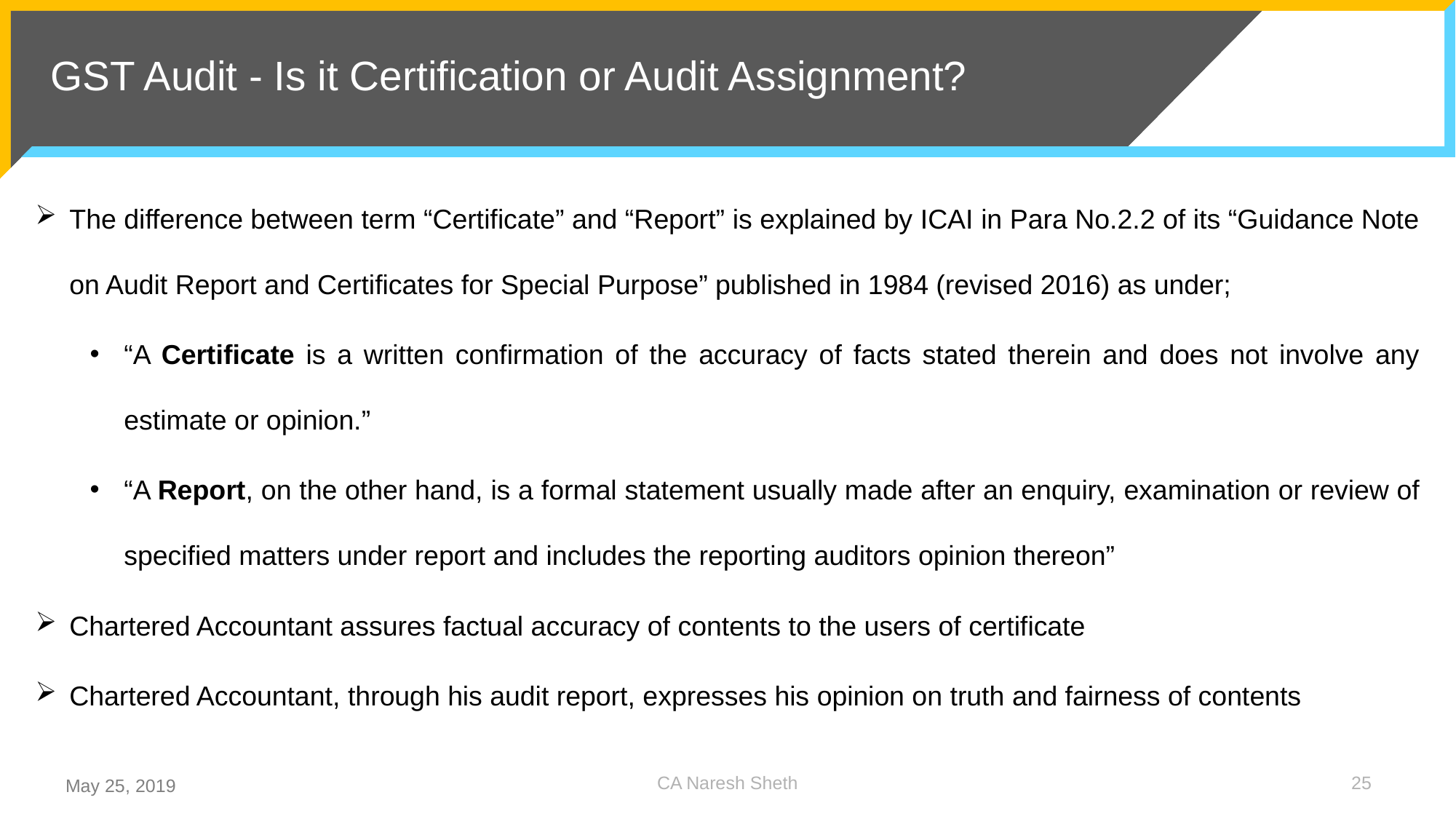

# GST Audit - Is it Certification or Audit Assignment?
The difference between term “Certificate” and “Report” is explained by ICAI in Para No.2.2 of its “Guidance Note on Audit Report and Certificates for Special Purpose” published in 1984 (revised 2016) as under;
“A Certificate is a written confirmation of the accuracy of facts stated therein and does not involve any estimate or opinion.”
“A Report, on the other hand, is a formal statement usually made after an enquiry, examination or review of specified matters under report and includes the reporting auditors opinion thereon”
Chartered Accountant assures factual accuracy of contents to the users of certificate
Chartered Accountant, through his audit report, expresses his opinion on truth and fairness of contents
CA Naresh Sheth
25
May 25, 2019